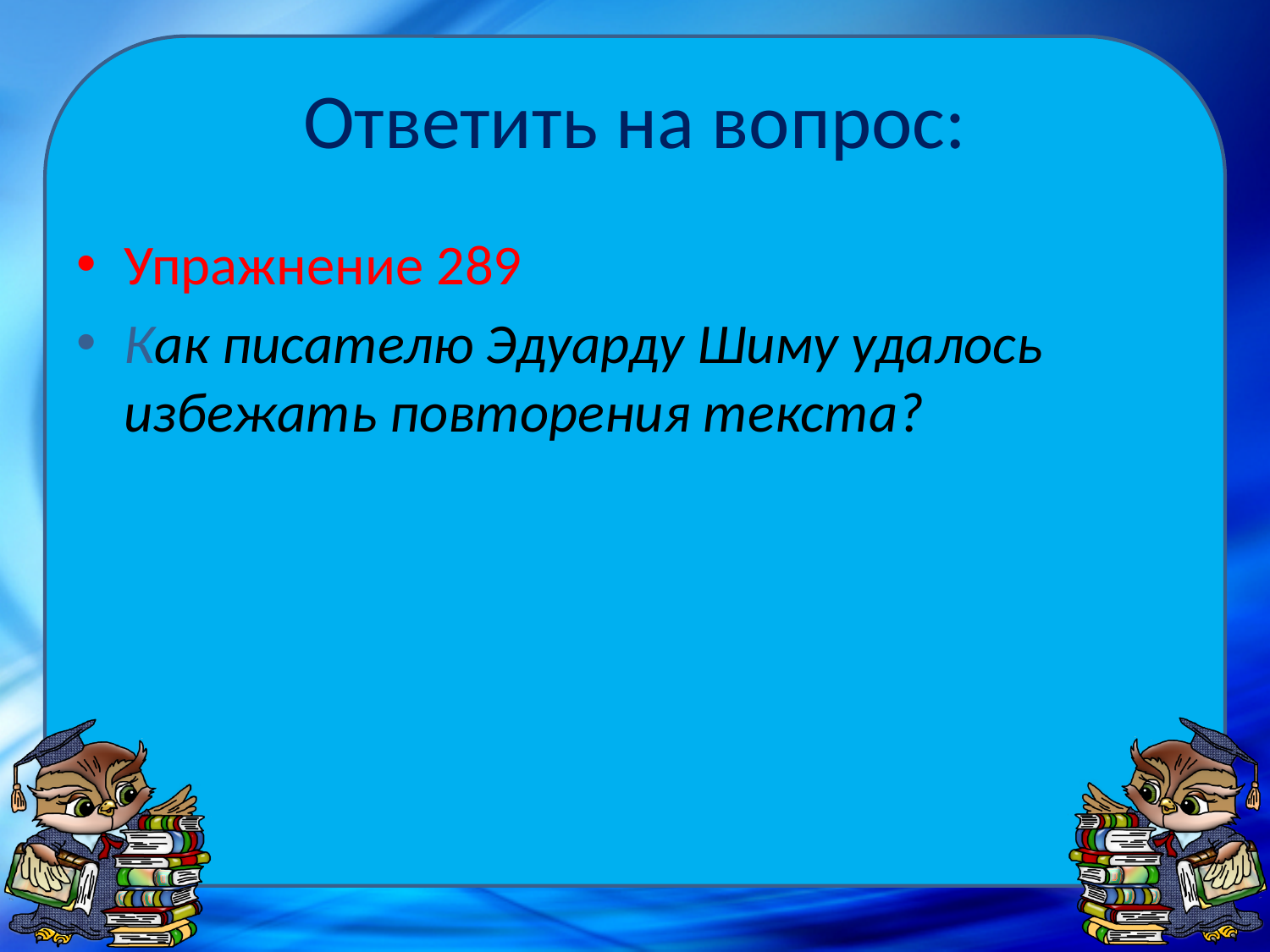

# Ответить на вопрос:
Упражнение 289
Как писателю Эдуарду Шиму удалось избежать повторения текста?